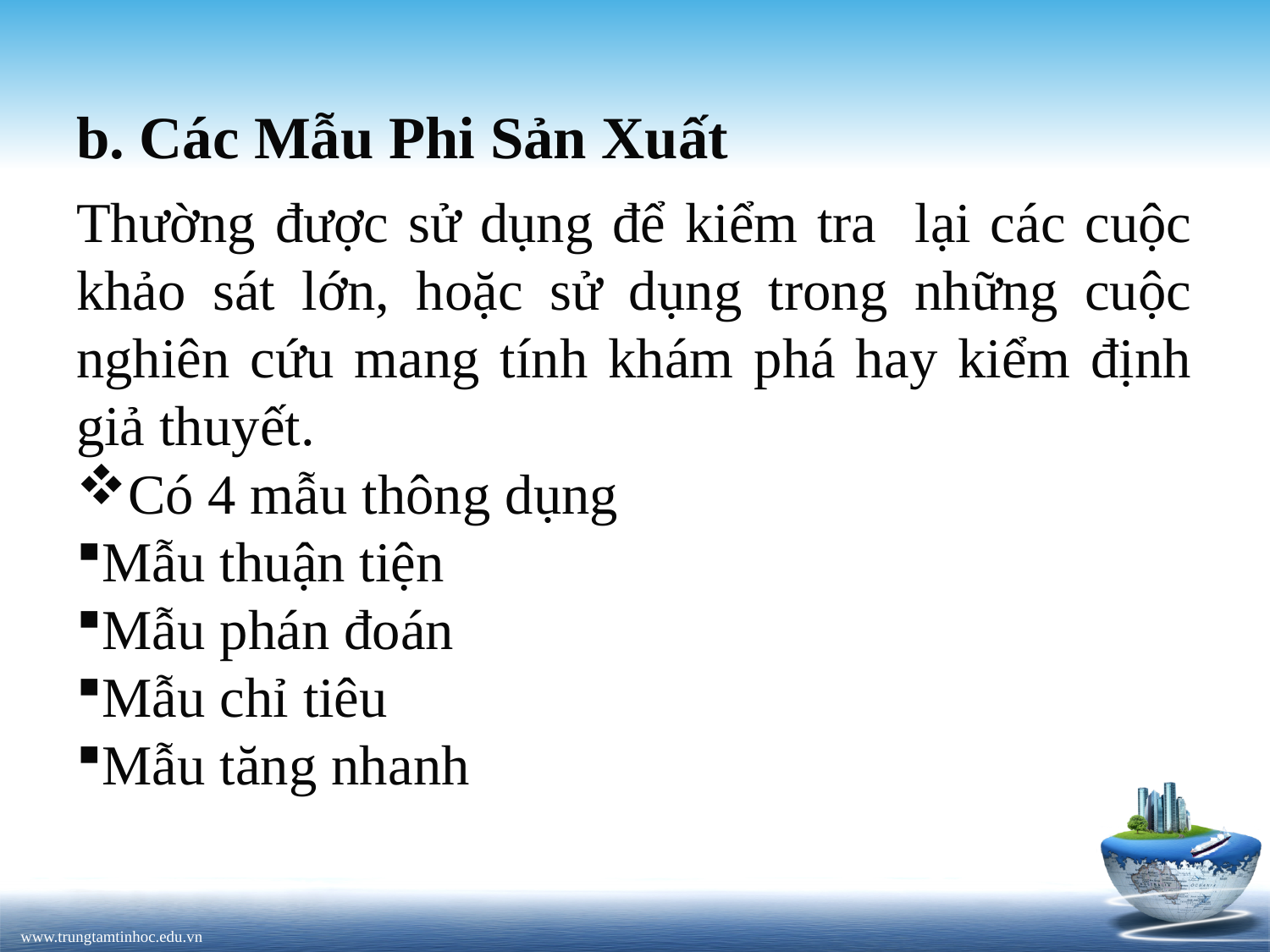

# b. Các Mẫu Phi Sản Xuất
Thường được sử dụng để kiểm tra  lại các cuộc khảo sát lớn, hoặc sử dụng trong những cuộc nghiên cứu mang tính khám phá hay kiểm định giả thuyết.
Có 4 mẫu thông dụng
Mẫu thuận tiện
Mẫu phán đoán
Mẫu chỉ tiêu
Mẫu tăng nhanh